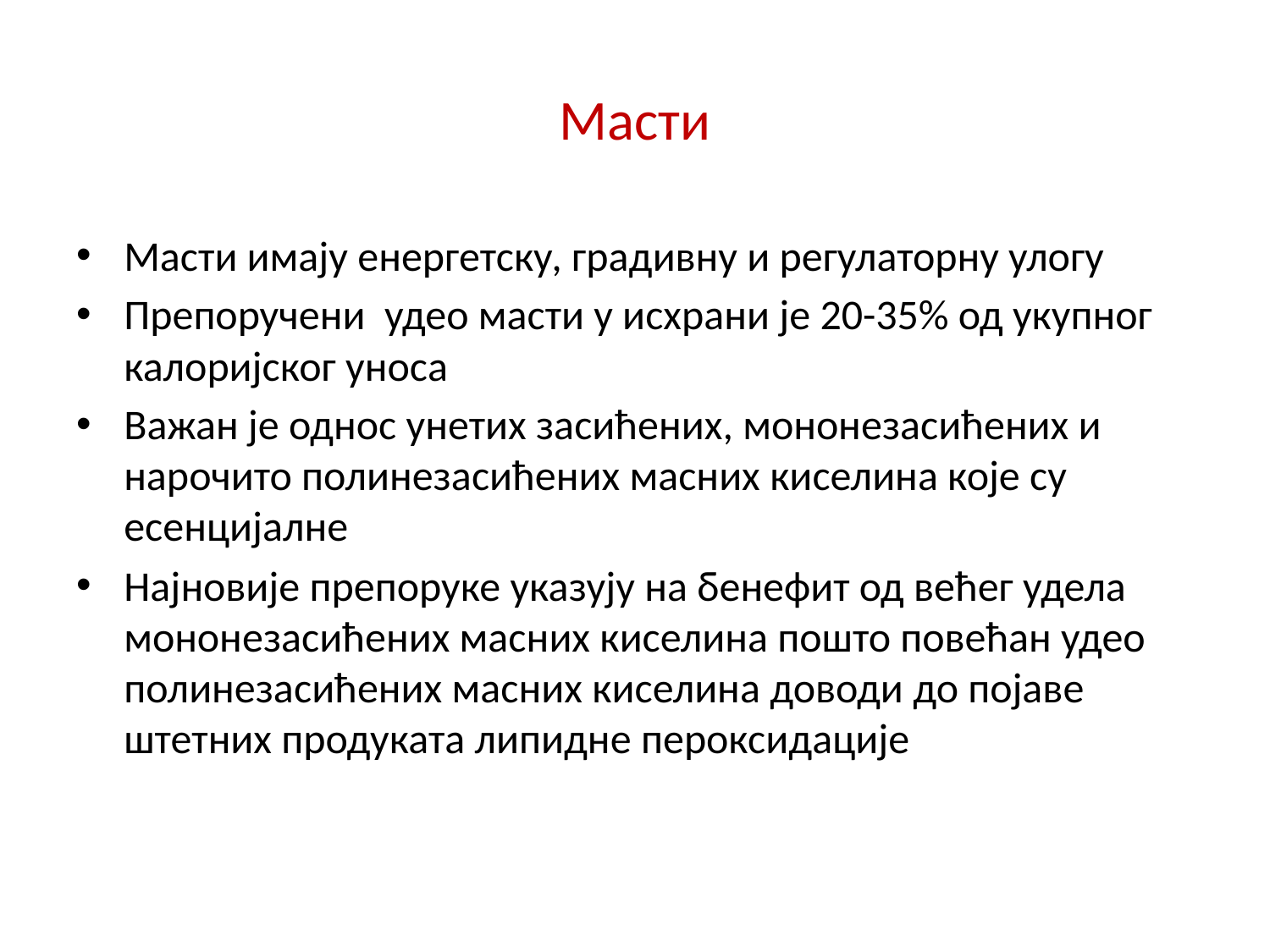

# Масти
Масти имају енергетску, градивну и регулаторну улогу
Препоручени  удео масти у исхрани је 20-35% од укупног калоријског уноса
Важан је однос унетих засићених, мононезасићених и нарочито полинезасићених масних киселина које су есенцијалне
Најновије препоруке указују на бенефит од већег удела мононезасићених масних киселина пошто повећан удео полинезасићених масних киселина доводи до појаве штетних продуката липидне пероксидације